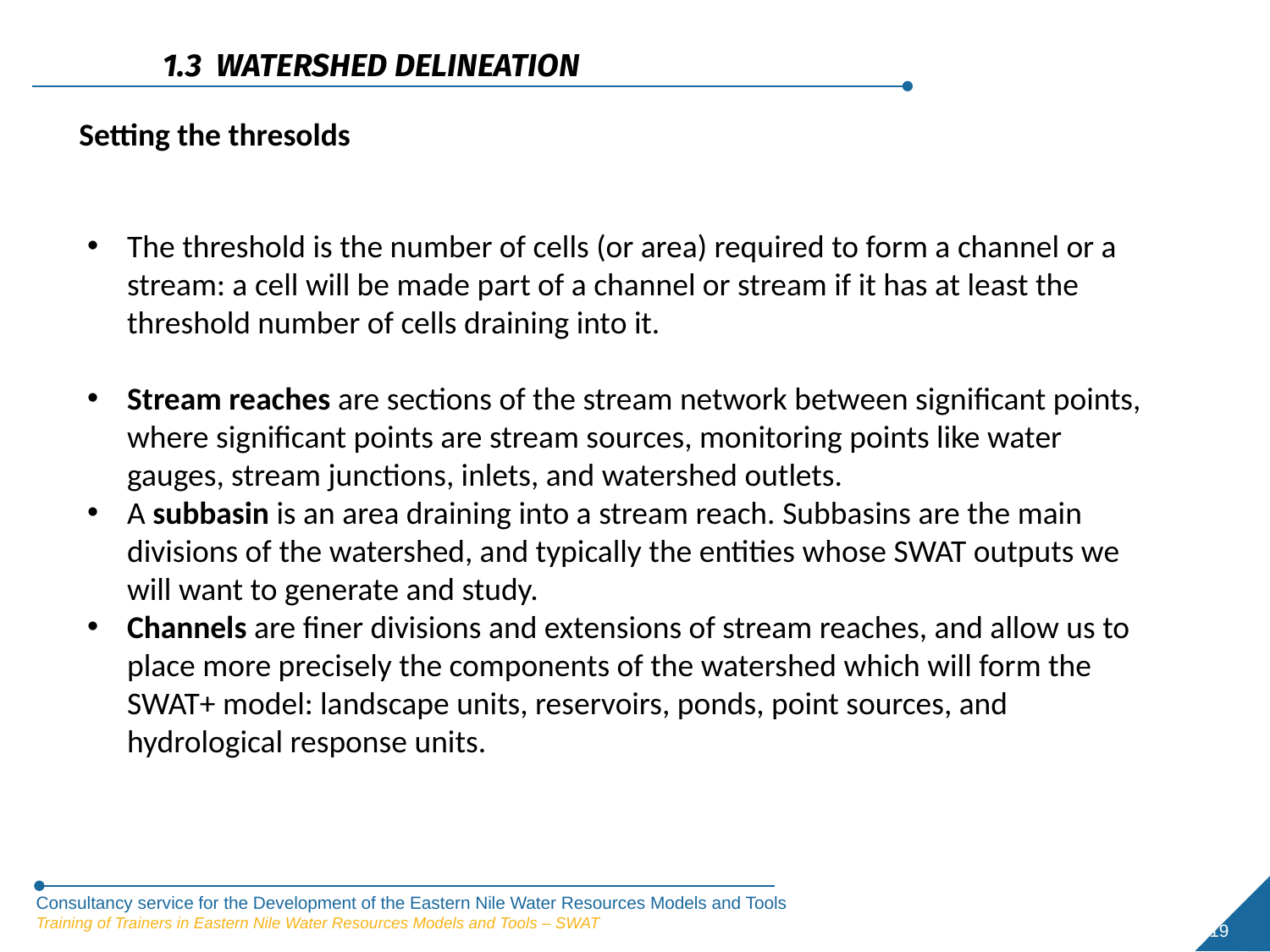

1.3  WATERSHED DELINEATION
Setting the thresolds
The threshold is the number of cells (or area) required to form a channel or a stream: a cell will be made part of a channel or stream if it has at least the threshold number of cells draining into it.

Stream reaches are sections of the stream network between significant points, where significant points are stream sources, monitoring points like water gauges, stream junctions, inlets, and watershed outlets.
A subbasin is an area draining into a stream reach. Subbasins are the main divisions of the watershed, and typically the entities whose SWAT outputs we will want to generate and study.
Channels are finer divisions and extensions of stream reaches, and allow us to place more precisely the components of the watershed which will form the SWAT+ model: landscape units, reservoirs, ponds, point sources, and hydrological response units.